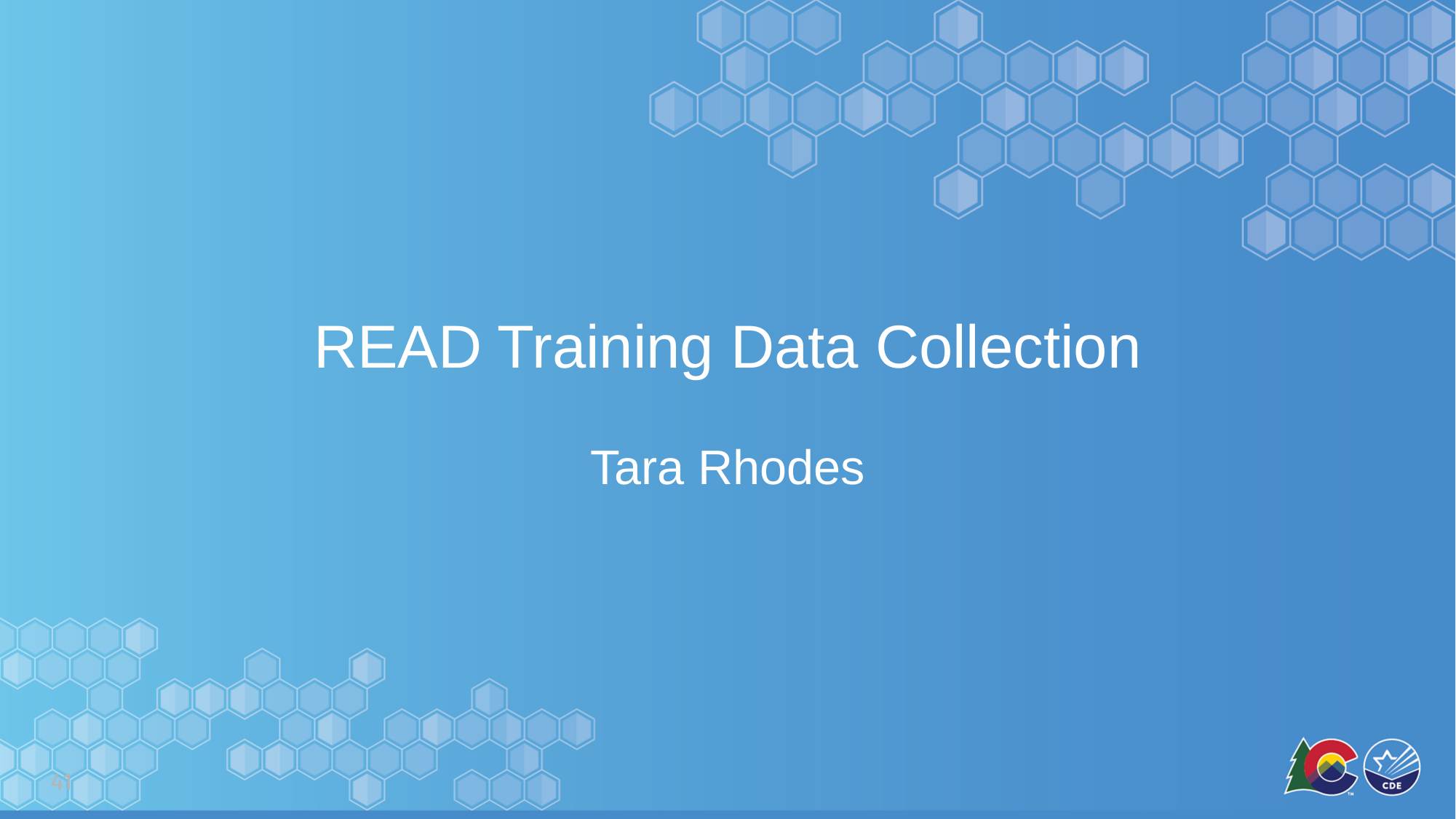

# READ Training Data Collection
Tara Rhodes
41